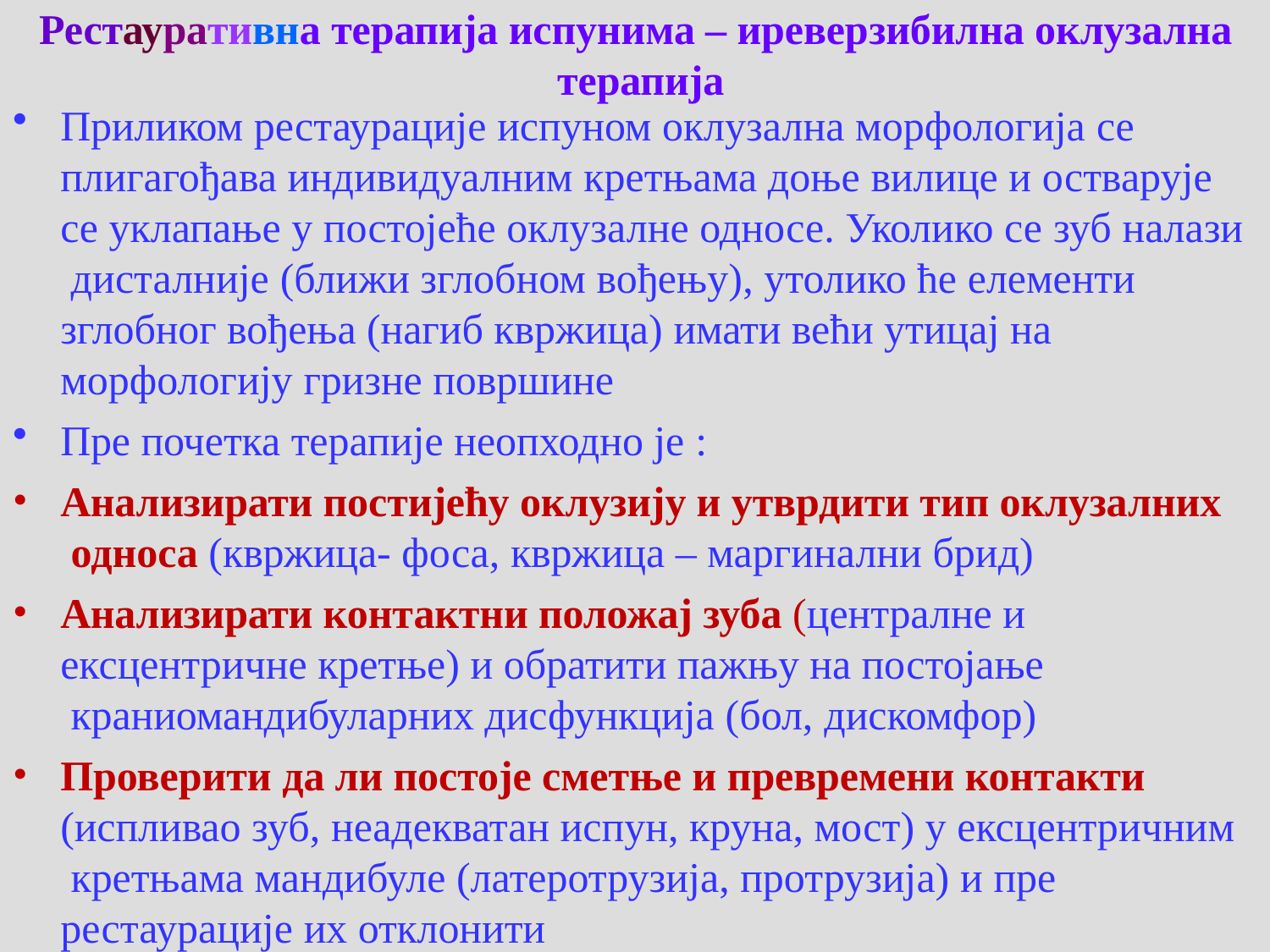

Рестауративна терапија испунима – иреверзибилна оклузална  терапија
Приликом рестаурације испуном оклузална морфологија се
плигагођава индивидуалним кретњама доње вилице и остварује
се уклапање у постојеће оклузалне односе. Уколико се зуб налази  дисталније (ближи зглобном вођењу), утолико ће елементи  зглобног вођења (нагиб квржица) имати већи утицај на
морфологију гризне површине
Пре почетка терапије неопходно је :
Анализирати постијећу оклузију и утврдити тип оклузалних  односа (квржица- фоса, квржица – маргинални брид)
Анализирати контактни положај зуба (централне и  ексцентричне кретње) и обратити пажњу на постојање  краниомандибуларних дисфункција (бол, дискомфор)
Проверити да ли постоје сметње и превремени контакти  (испливао зуб, неадекватан испун, круна, мост) у ексцентричним  кретњама мандибуле (латеротрузија, протрузија) и пре  рестаурације их отклонити